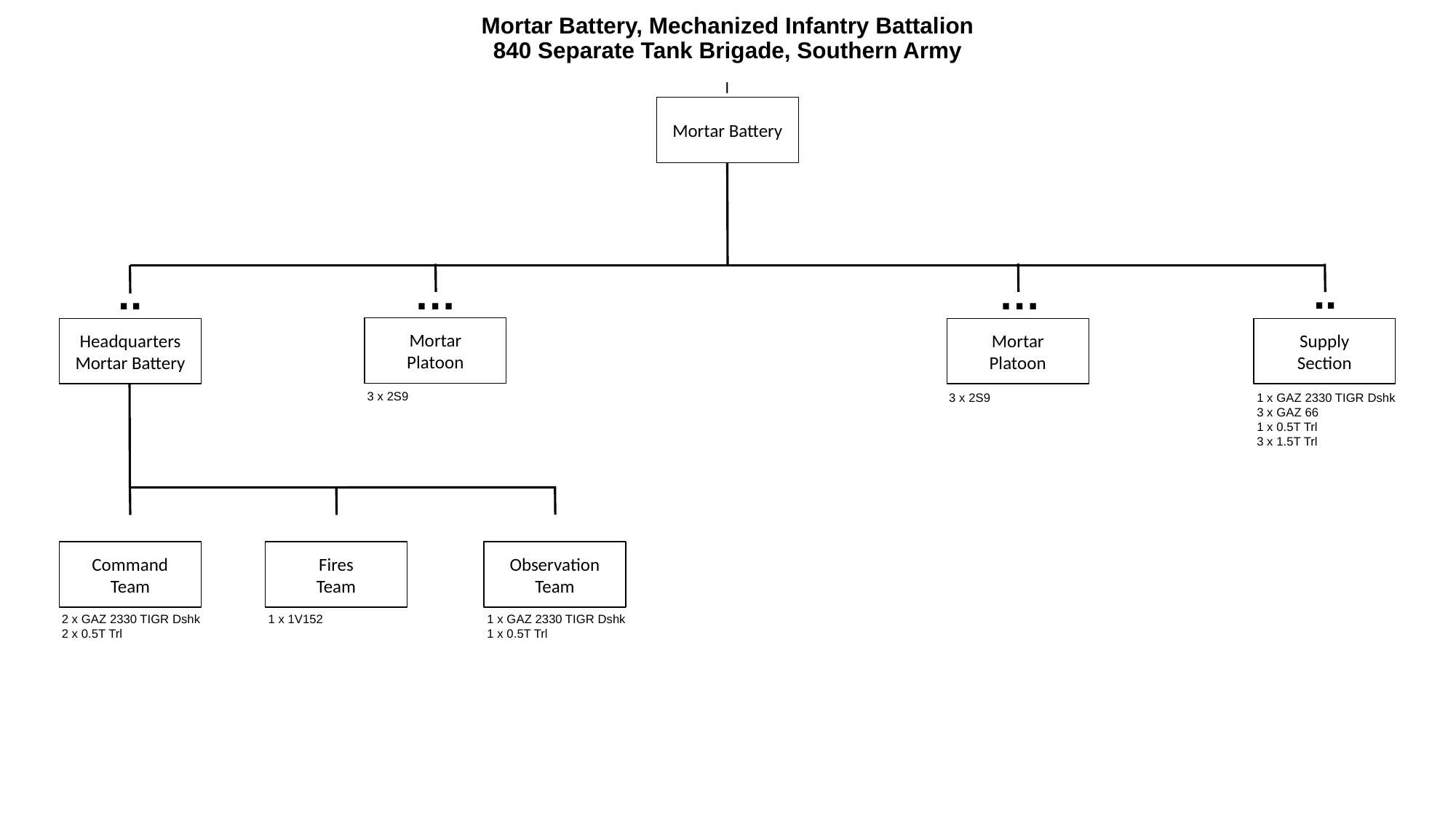

# Mortar Battery, Mechanized Infantry Battalion 840 Separate Tank Brigade, Southern Army
I
Mortar Battery
..
..
…
…
Mortar
Platoon
Headquarters Mortar Battery
Mortar
Platoon
Supply
Section
3 x 2S9
3 x 2S9
1 x GAZ 2330 TIGR Dshk
3 x GAZ 66
1 x 0.5T Trl
3 x 1.5T Trl
Command
Team
Fires
Team
Observation
Team
2 x GAZ 2330 TIGR Dshk
2 x 0.5T Trl
1 x 1V152
1 x GAZ 2330 TIGR Dshk
1 x 0.5T Trl